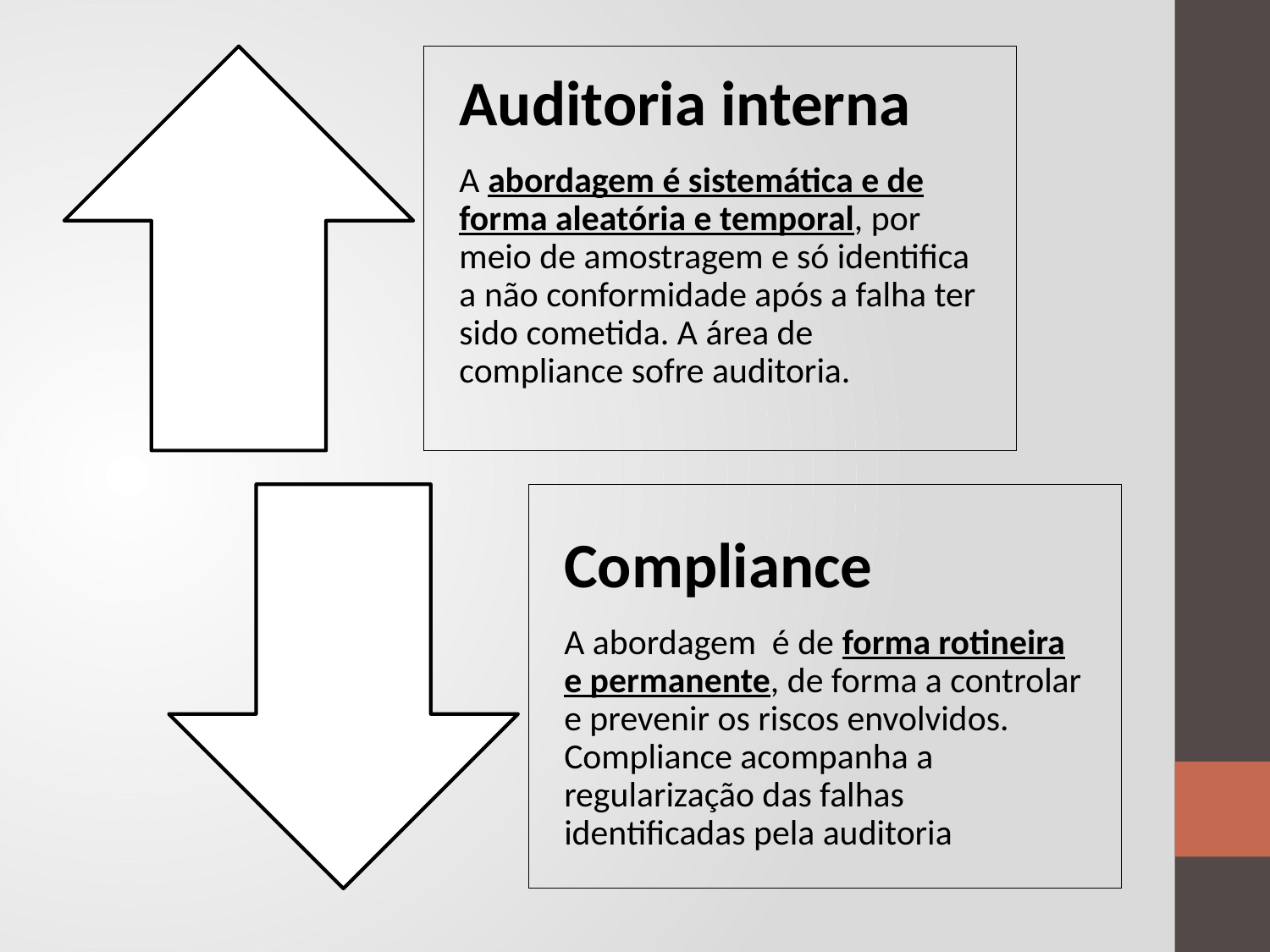

Auditoria interna
A abordagem é sistemática e de forma aleatória e temporal, por meio de amostragem e só identifica a não conformidade após a falha ter sido cometida. A área de compliance sofre auditoria.

Compliance
A abordagem  é de forma rotineira e permanente, de forma a controlar e prevenir os riscos envolvidos. Compliance acompanha a regularização das falhas identificadas pela auditoria